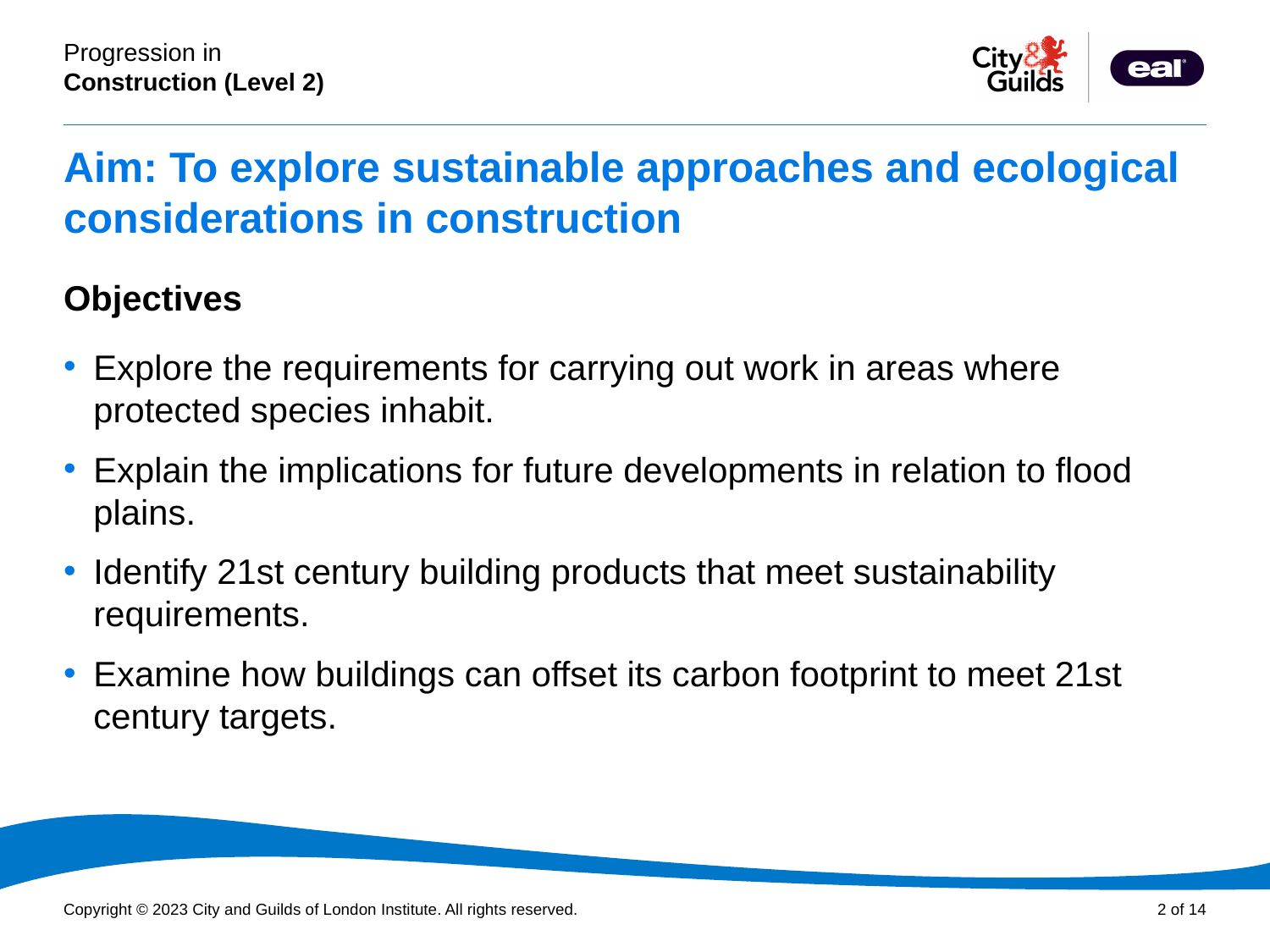

# Aim: To explore sustainable approaches and ecological considerations in construction
Objectives
Explore the requirements for carrying out work in areas where protected species inhabit.
Explain the implications for future developments in relation to flood plains.
Identify 21st century building products that meet sustainability requirements.
Examine how buildings can offset its carbon footprint to meet 21st century targets.